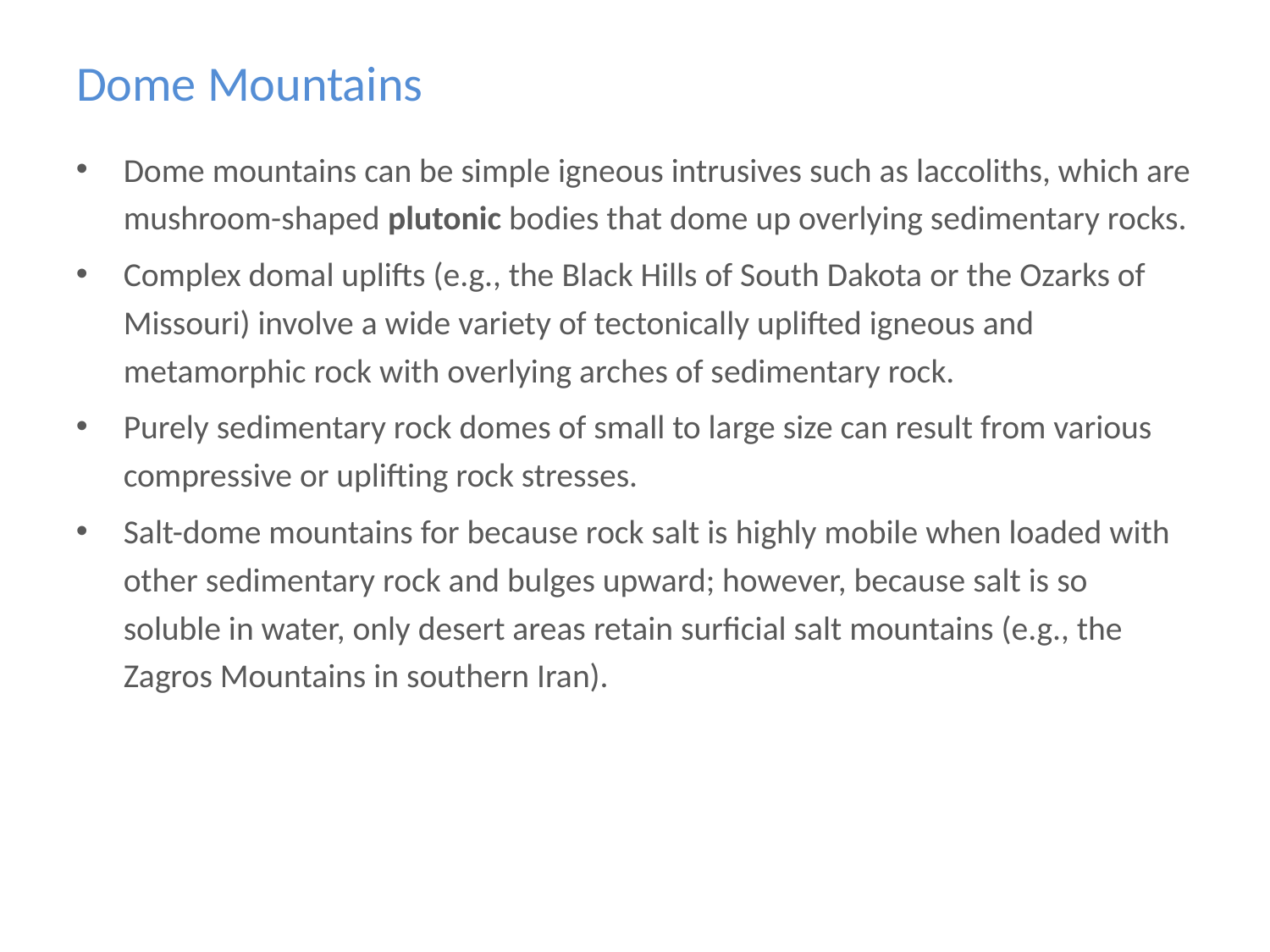

# Dome Mountains
Dome mountains can be simple igneous intrusives such as laccoliths, which are mushroom-shaped plutonic bodies that dome up overlying sedimentary rocks.
Complex domal uplifts (e.g., the Black Hills of South Dakota or the Ozarks of Missouri) involve a wide variety of tectonically uplifted igneous and metamorphic rock with overlying arches of sedimentary rock.
Purely sedimentary rock domes of small to large size can result from various compressive or uplifting rock stresses.
Salt-dome mountains for because rock salt is highly mobile when loaded with other sedimentary rock and bulges upward; however, because salt is so soluble in water, only desert areas retain surficial salt mountains (e.g., the Zagros Mountains in southern Iran).